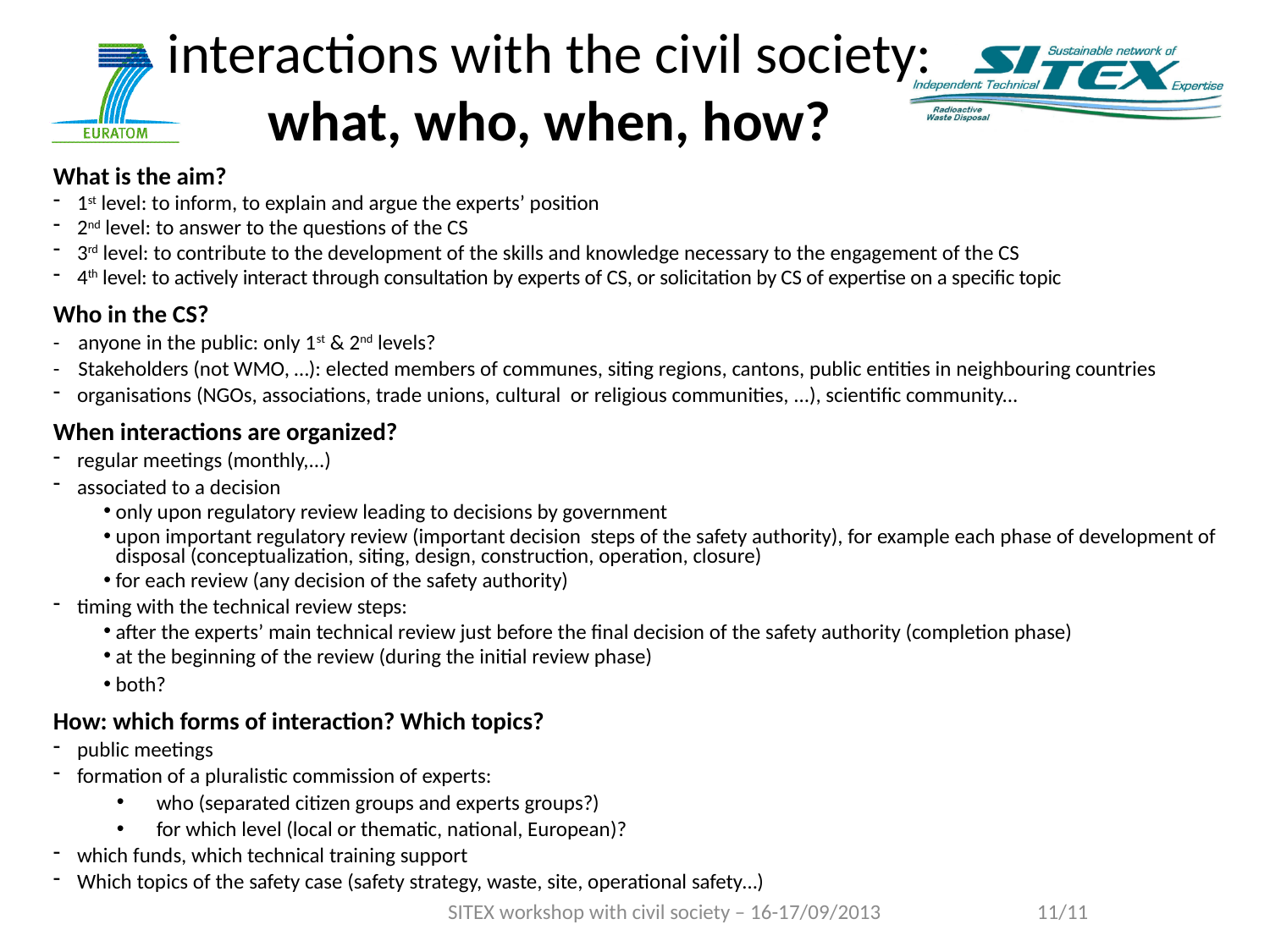

interactions with the civil society:
what, who, when, how?
What is the aim?
1st level: to inform, to explain and argue the experts’ position
2nd level: to answer to the questions of the CS
3rd level: to contribute to the development of the skills and knowledge necessary to the engagement of the CS
4th level: to actively interact through consultation by experts of CS, or solicitation by CS of expertise on a specific topic
Who in the CS?
-	anyone in the public: only 1st & 2nd levels?
-	Stakeholders (not WMO, …): elected members of communes, siting regions, cantons, public entities in neighbouring countries
organisations (NGOs, associations, trade unions, cultural  or religious communities, ...), scientific community...
When interactions are organized?
regular meetings (monthly,...)
associated to a decision
only upon regulatory review leading to decisions by government
upon important regulatory review (important decision  steps of the safety authority), for example each phase of development of  disposal (conceptualization, siting, design, construction, operation, closure)
for each review (any decision of the safety authority)
timing with the technical review steps:
after the experts’ main technical review just before the final decision of the safety authority (completion phase)
at the beginning of the review (during the initial review phase)
both?
How: which forms of interaction? Which topics?
public meetings
formation of a pluralistic commission of experts:
who (separated citizen groups and experts groups?)
for which level (local or thematic, national, European)?
which funds, which technical training support
Which topics of the safety case (safety strategy, waste, site, operational safety…)
SITEX workshop with civil society – 16-17/09/2013
11/11